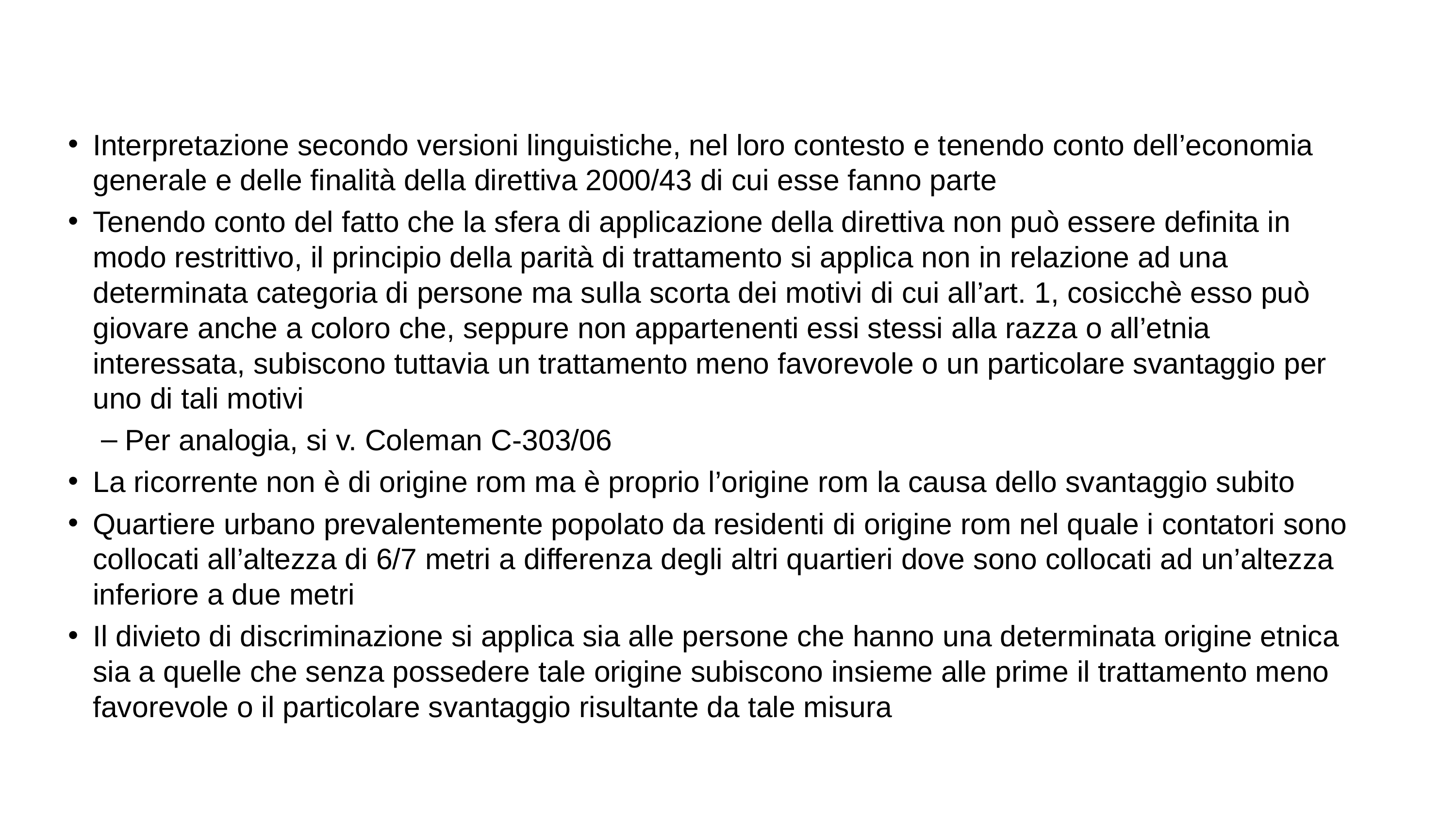

#
Interpretazione secondo versioni linguistiche, nel loro contesto e tenendo conto dell’economia generale e delle finalità della direttiva 2000/43 di cui esse fanno parte
Tenendo conto del fatto che la sfera di applicazione della direttiva non può essere definita in modo restrittivo, il principio della parità di trattamento si applica non in relazione ad una determinata categoria di persone ma sulla scorta dei motivi di cui all’art. 1, cosicchè esso può giovare anche a coloro che, seppure non appartenenti essi stessi alla razza o all’etnia interessata, subiscono tuttavia un trattamento meno favorevole o un particolare svantaggio per uno di tali motivi
Per analogia, si v. Coleman C-303/06
La ricorrente non è di origine rom ma è proprio l’origine rom la causa dello svantaggio subito
Quartiere urbano prevalentemente popolato da residenti di origine rom nel quale i contatori sono collocati all’altezza di 6/7 metri a differenza degli altri quartieri dove sono collocati ad un’altezza inferiore a due metri
Il divieto di discriminazione si applica sia alle persone che hanno una determinata origine etnica sia a quelle che senza possedere tale origine subiscono insieme alle prime il trattamento meno favorevole o il particolare svantaggio risultante da tale misura